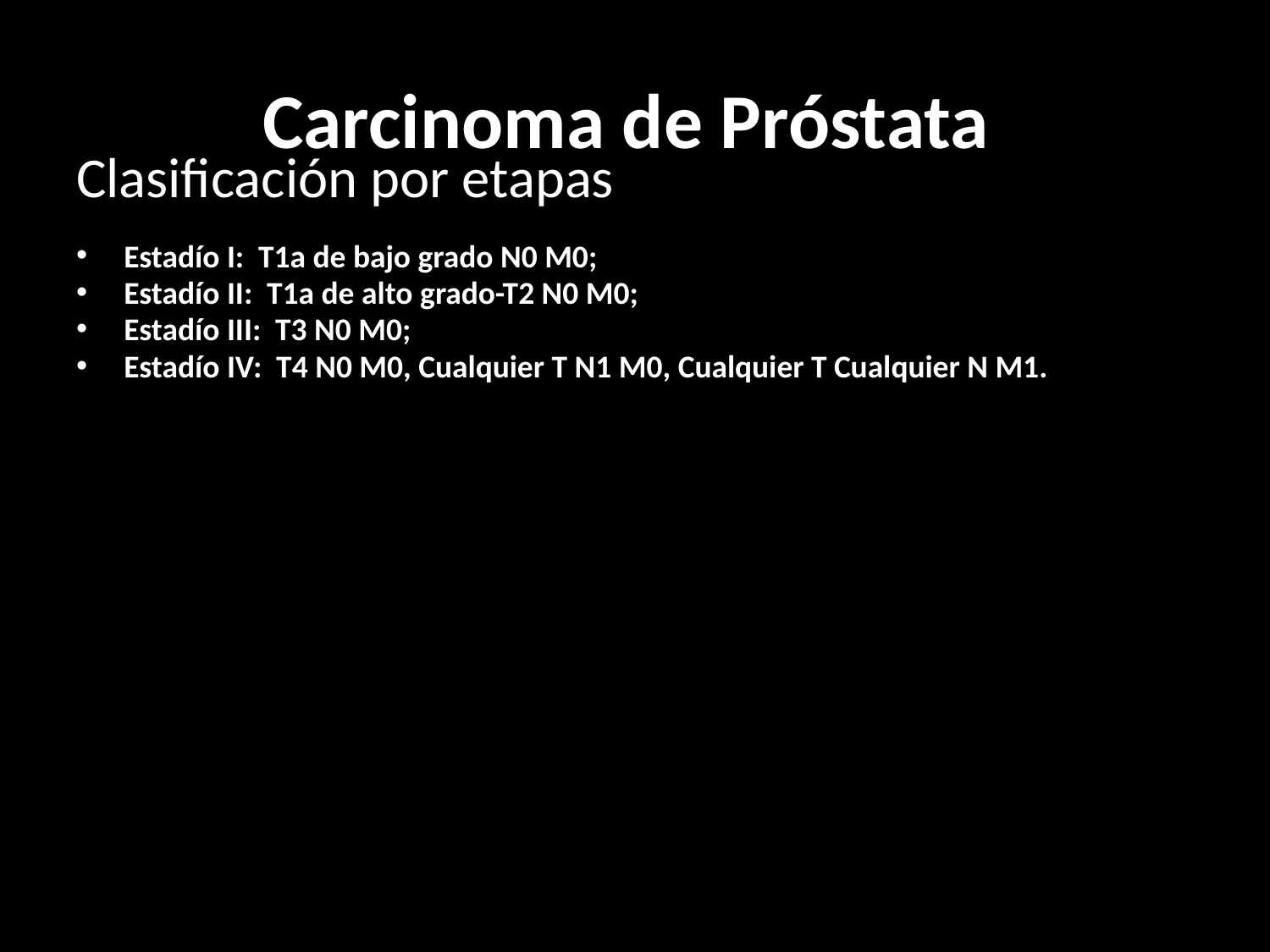

# Carcinoma de Próstata
Clasificación por etapas

Estadío I:  T1a de bajo grado N0 M0;
Estadío II:  T1a de alto grado-T2 N0 M0;
Estadío III:  T3 N0 M0;
Estadío IV:  T4 N0 M0, Cualquier T N1 M0, Cualquier T Cualquier N M1.